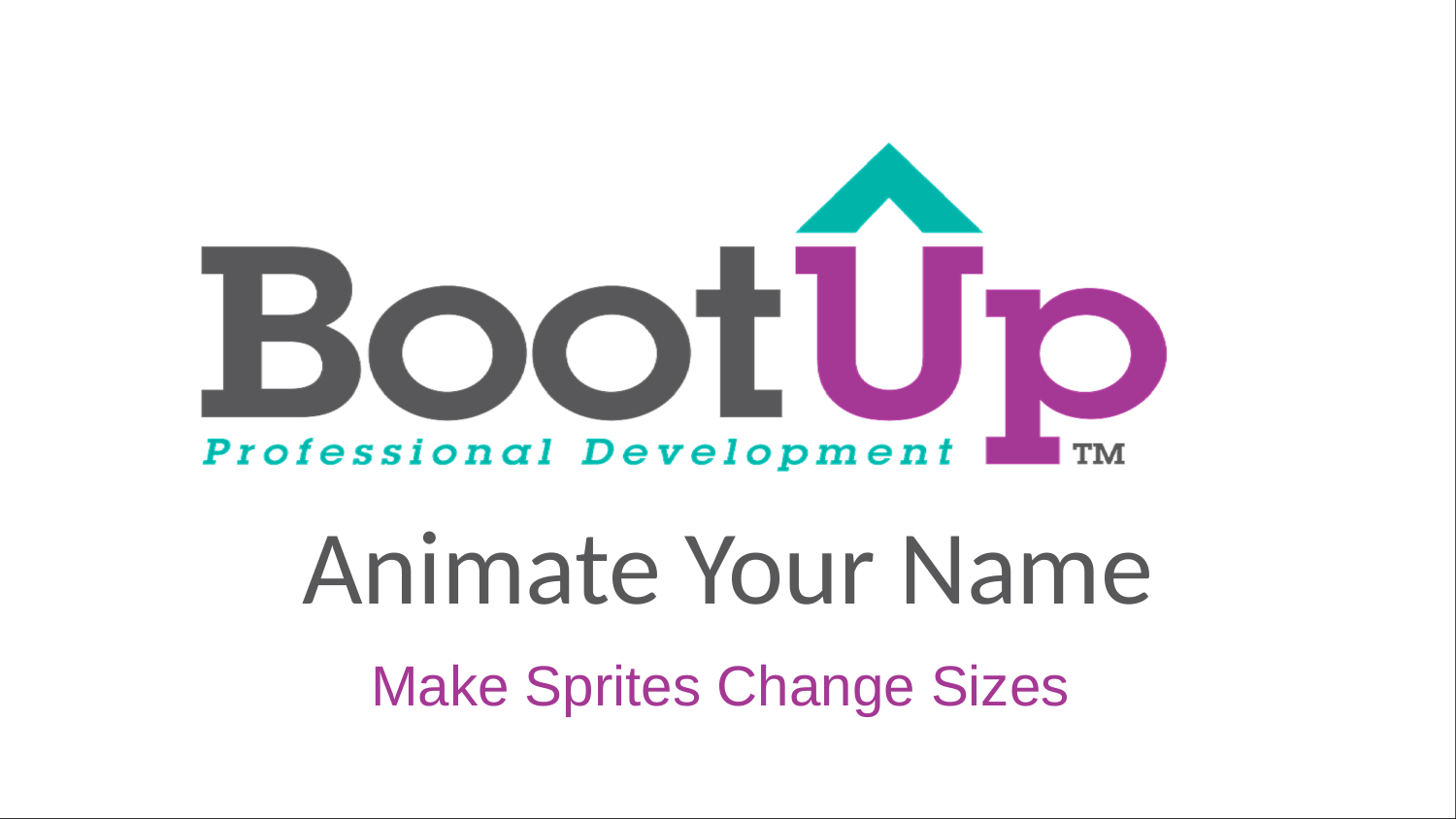

# Animate Your Name
Make Sprites Change Sizes